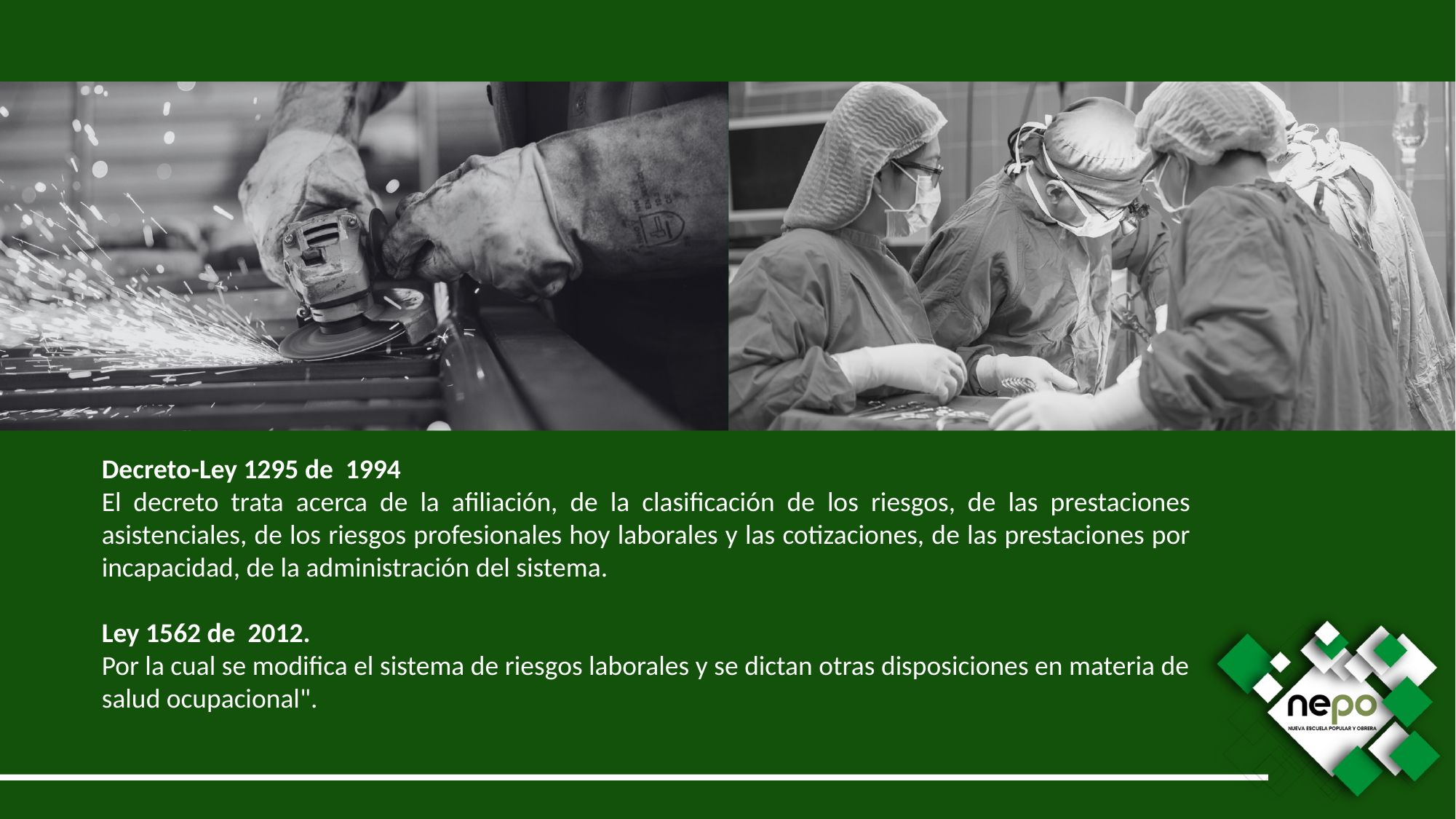

Decreto-Ley 1295 de  1994
El decreto trata acerca de la afiliación, de la clasificación de los riesgos, de las prestaciones asistenciales, de los riesgos profesionales hoy laborales y las cotizaciones, de las prestaciones por incapacidad, de la administración del sistema.

Ley 1562 de  2012.
Por la cual se modifica el sistema de riesgos laborales y se dictan otras disposiciones en materia de salud ocupacional".